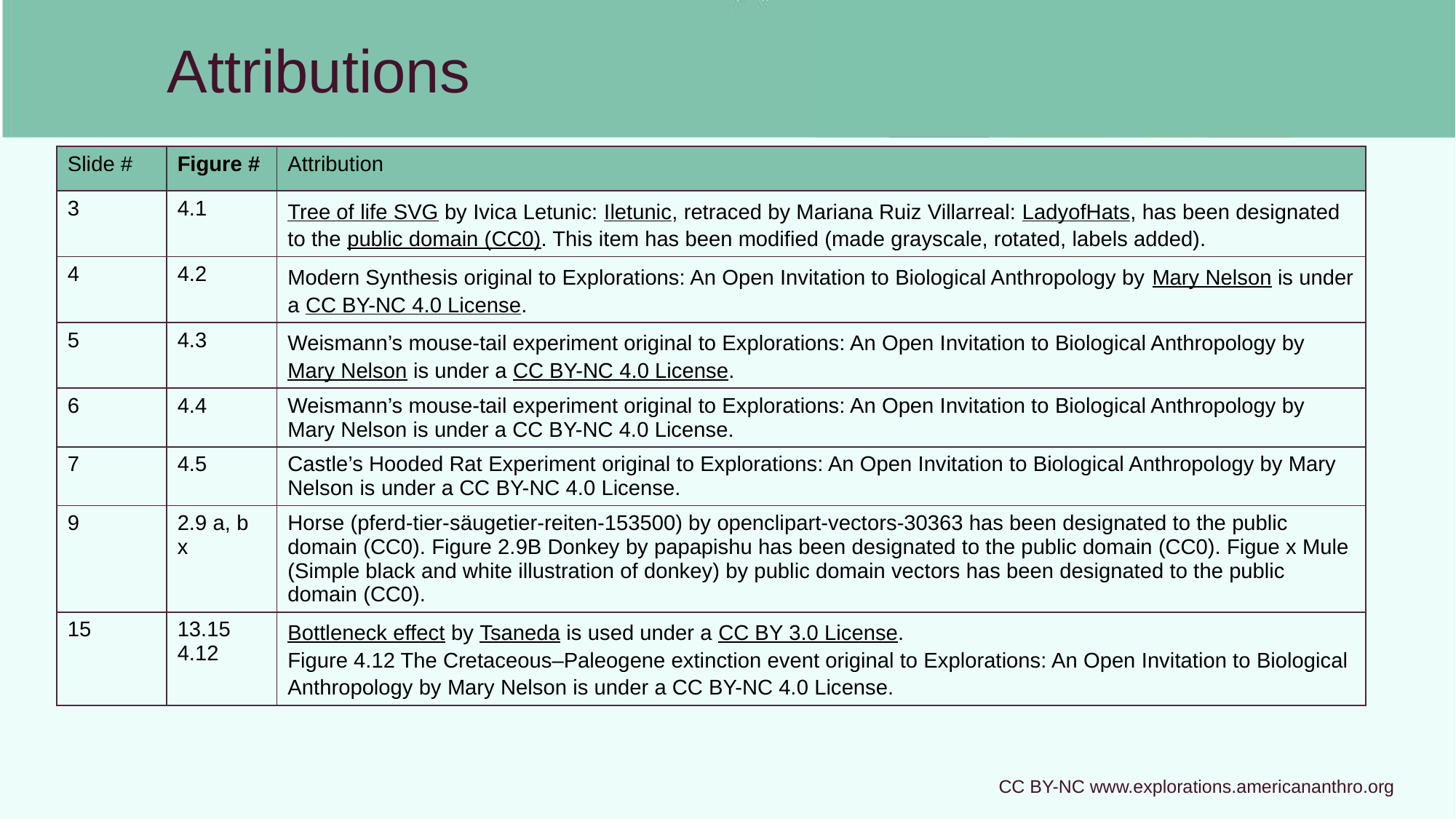

# Attributions
| Slide # | Figure # | Attribution |
| --- | --- | --- |
| 3 | 4.1 | Tree of life SVG by Ivica Letunic: Iletunic, retraced by Mariana Ruiz Villarreal: LadyofHats, has been designated to the public domain (CC0). This item has been modified (made grayscale, rotated, labels added). |
| 4 | 4.2 | Modern Synthesis original to Explorations: An Open Invitation to Biological Anthropology by Mary Nelson is under a CC BY-NC 4.0 License. |
| 5 | 4.3 | Weismann’s mouse-tail experiment original to Explorations: An Open Invitation to Biological Anthropology by Mary Nelson is under a CC BY-NC 4.0 License. |
| 6 | 4.4 | Weismann’s mouse-tail experiment original to Explorations: An Open Invitation to Biological Anthropology by Mary Nelson is under a CC BY-NC 4.0 License. |
| 7 | 4.5 | Castle’s Hooded Rat Experiment original to Explorations: An Open Invitation to Biological Anthropology by Mary Nelson is under a CC BY-NC 4.0 License. |
| 9 | 2.9 a, b x | Horse (pferd-tier-säugetier-reiten-153500) by openclipart-vectors-30363 has been designated to the public domain (CC0). Figure 2.9B Donkey by papapishu has been designated to the public domain (CC0). Figue x Mule (Simple black and white illustration of donkey) by public domain vectors has been designated to the public domain (CC0). |
| 15 | 13.15 4.12 | Bottleneck effect by Tsaneda is used under a CC BY 3.0 License. Figure 4.12 The Cretaceous–Paleogene extinction event original to Explorations: An Open Invitation to Biological Anthropology by Mary Nelson is under a CC BY-NC 4.0 License. |